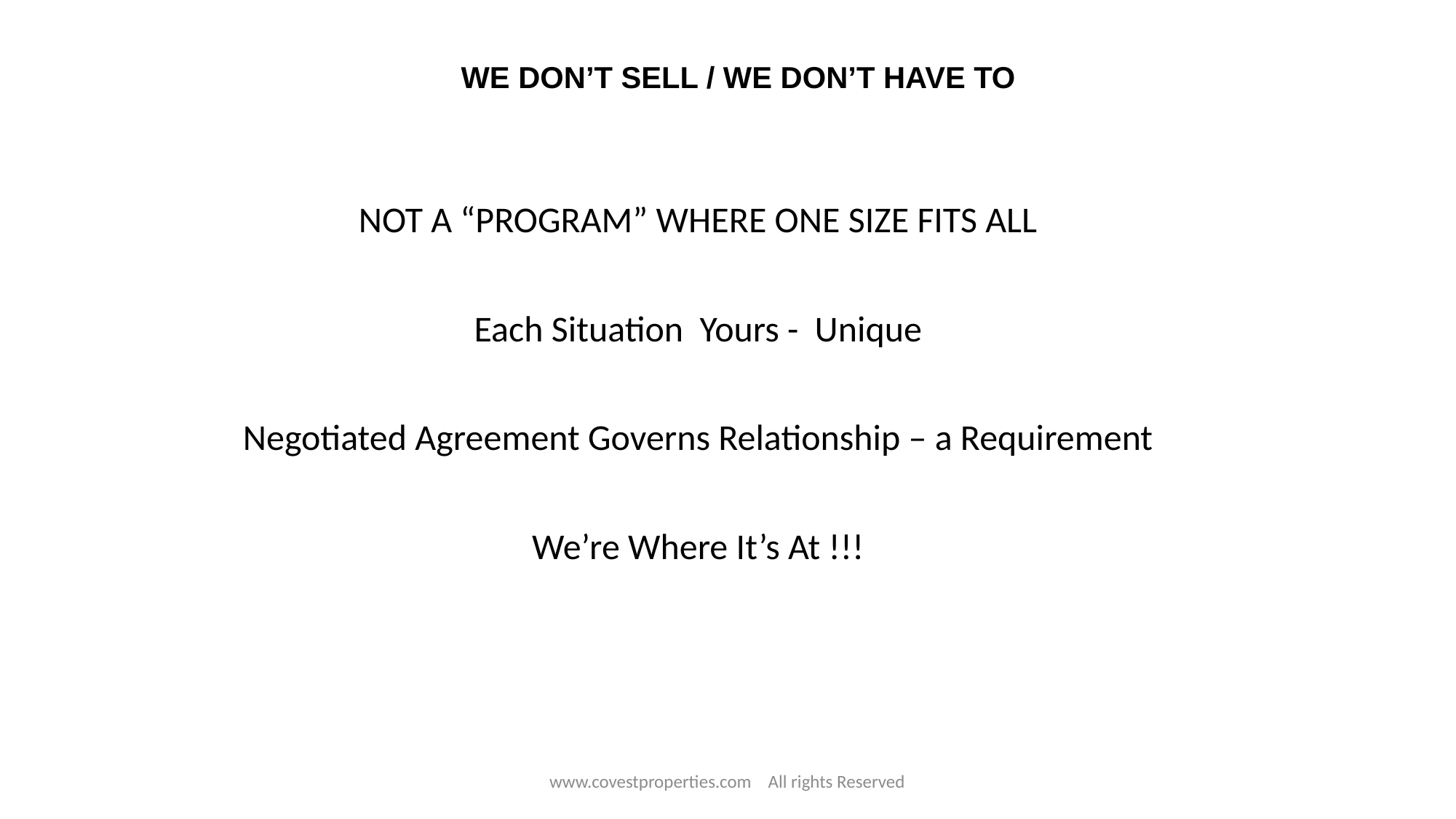

# WE DON’T SELL / WE DON’T HAVE TO

NOT A “PROGRAM” WHERE ONE SIZE FITS ALL

Each Situation  Yours -  Unique

Negotiated Agreement Governs Relationship – a Requirement

We’re Where It’s At !!!

www.covestproperties.com    All rights Reserved